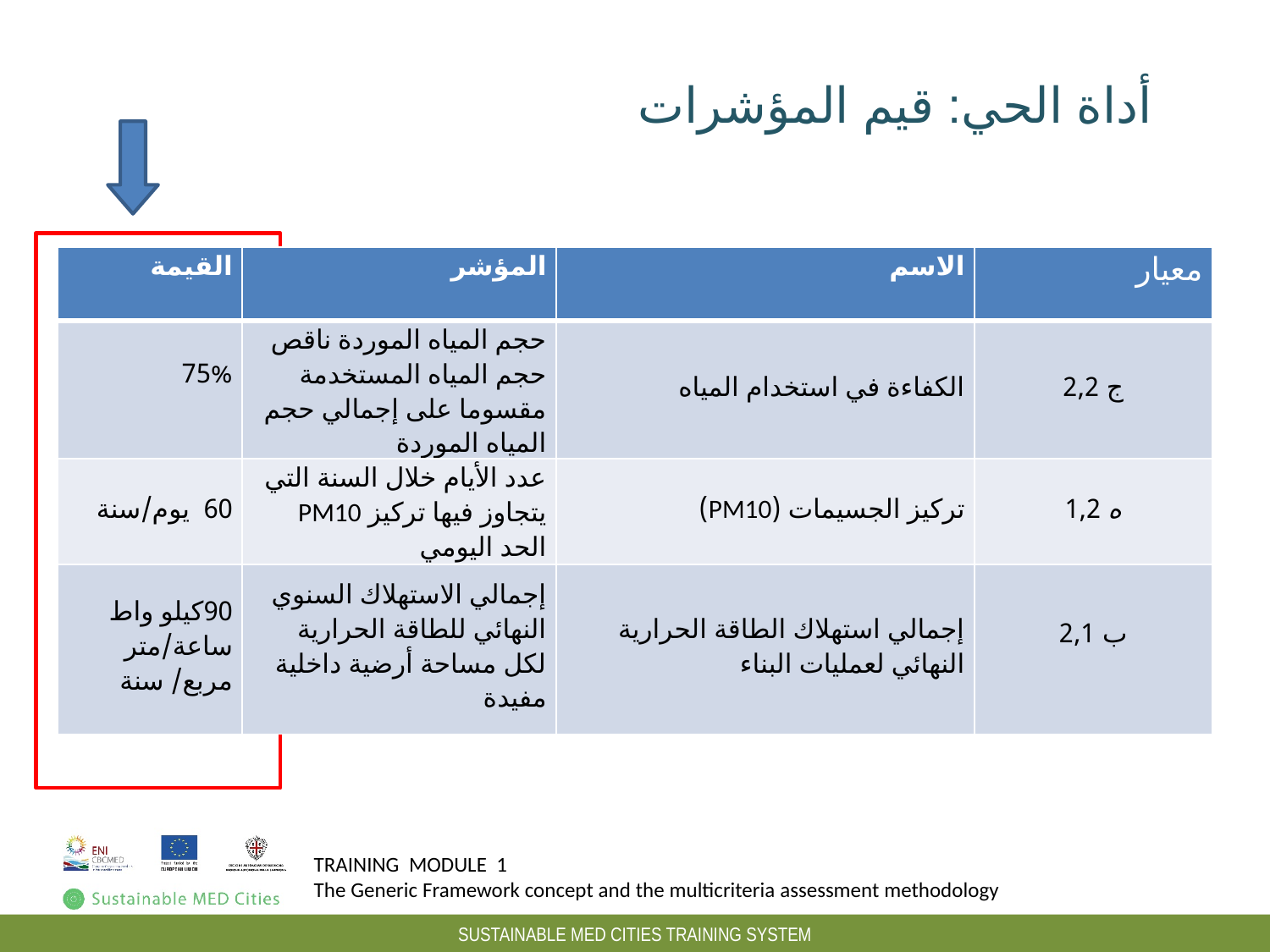

أداة الحي: قيم المؤشرات

| القيمة | المؤشر | الاسم | معيار |
| --- | --- | --- | --- |
| 75% | حجم المياه الموردة ناقص حجم المياه المستخدمة مقسوما على إجمالي حجم المياه الموردة | الكفاءة في استخدام المياه | ج 2,2 |
| 60 يوم/سنة | عدد الأيام خلال السنة التي يتجاوز فيها تركيز PM10 الحد اليومي | تركيز الجسيمات (PM10) | ه 1,2 |
| 90كيلو واط ساعة/متر مربع/ سنة | إجمالي الاستهلاك السنوي النهائي للطاقة الحرارية لكل مساحة أرضية داخلية مفيدة | إجمالي استهلاك الطاقة الحرارية النهائي لعمليات البناء | ب 2,1 |